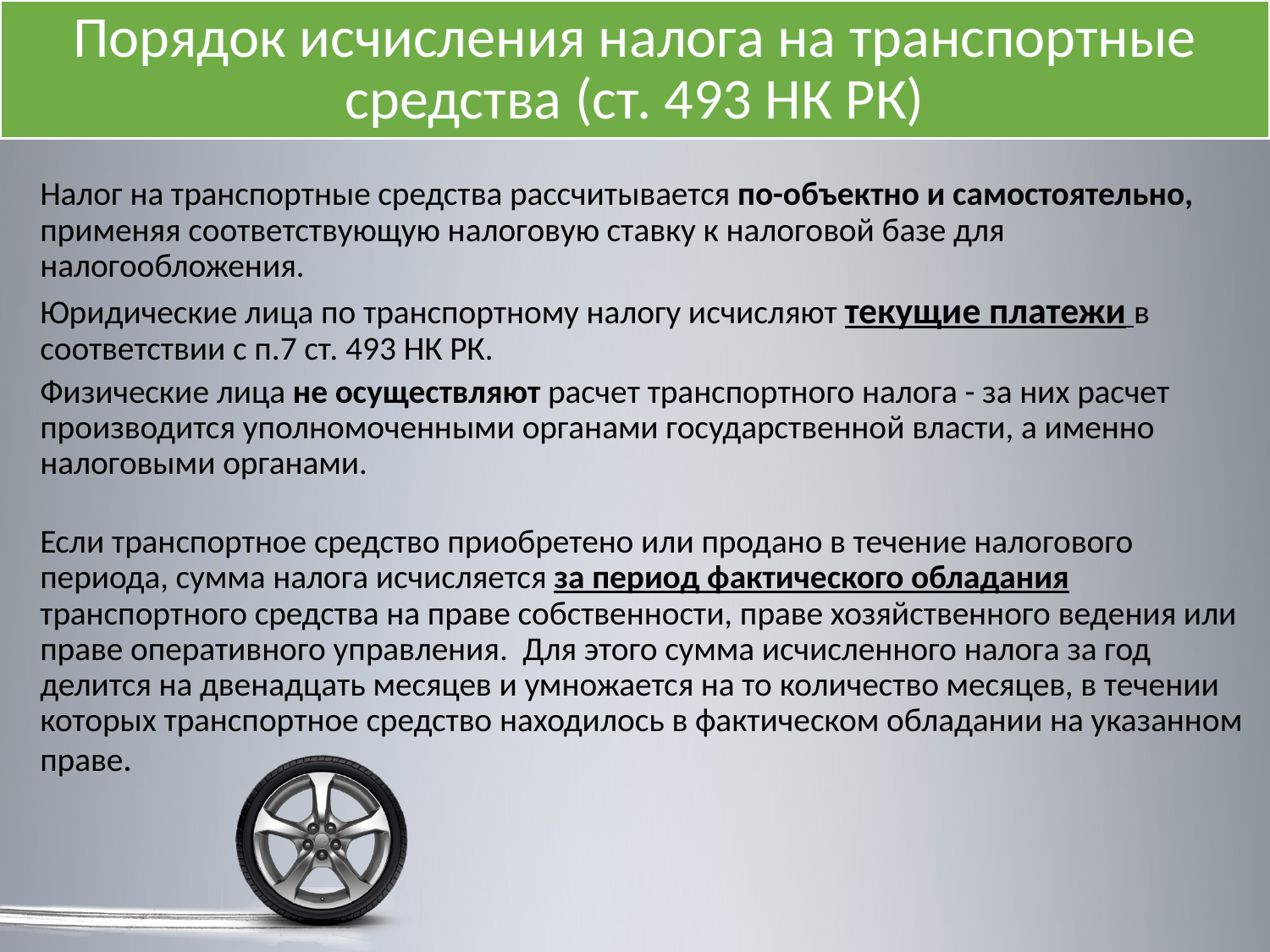

# Порядок исчисления налога на транспортные средства (ст. 493 НК РК)
		Налог на транспортные средства рассчитывается по-объектно и самостоятельно, применяя соответствующую налоговую ставку к налоговой базе для налогообложения.
		Юридические лица по транспортному налогу исчисляют текущие платежи в соответствии с п.7 ст. 493 НК РК.
		Физические лица не осуществляют расчет транспортного налога - за них расчет производится уполномоченными органами государственной власти, а именно налоговыми органами.
		Если транспортное средство приобретено или продано в течение налогового периода, сумма налога исчисляется за период фактического обладания транспортного средства на праве собственности, праве хозяйственного ведения или праве оперативного управления.  Для этого сумма исчисленного налога за год делится на двенадцать месяцев и умножается на то количество месяцев, в течении которых транспортное средство находилось в фактическом обладании на указанном праве.